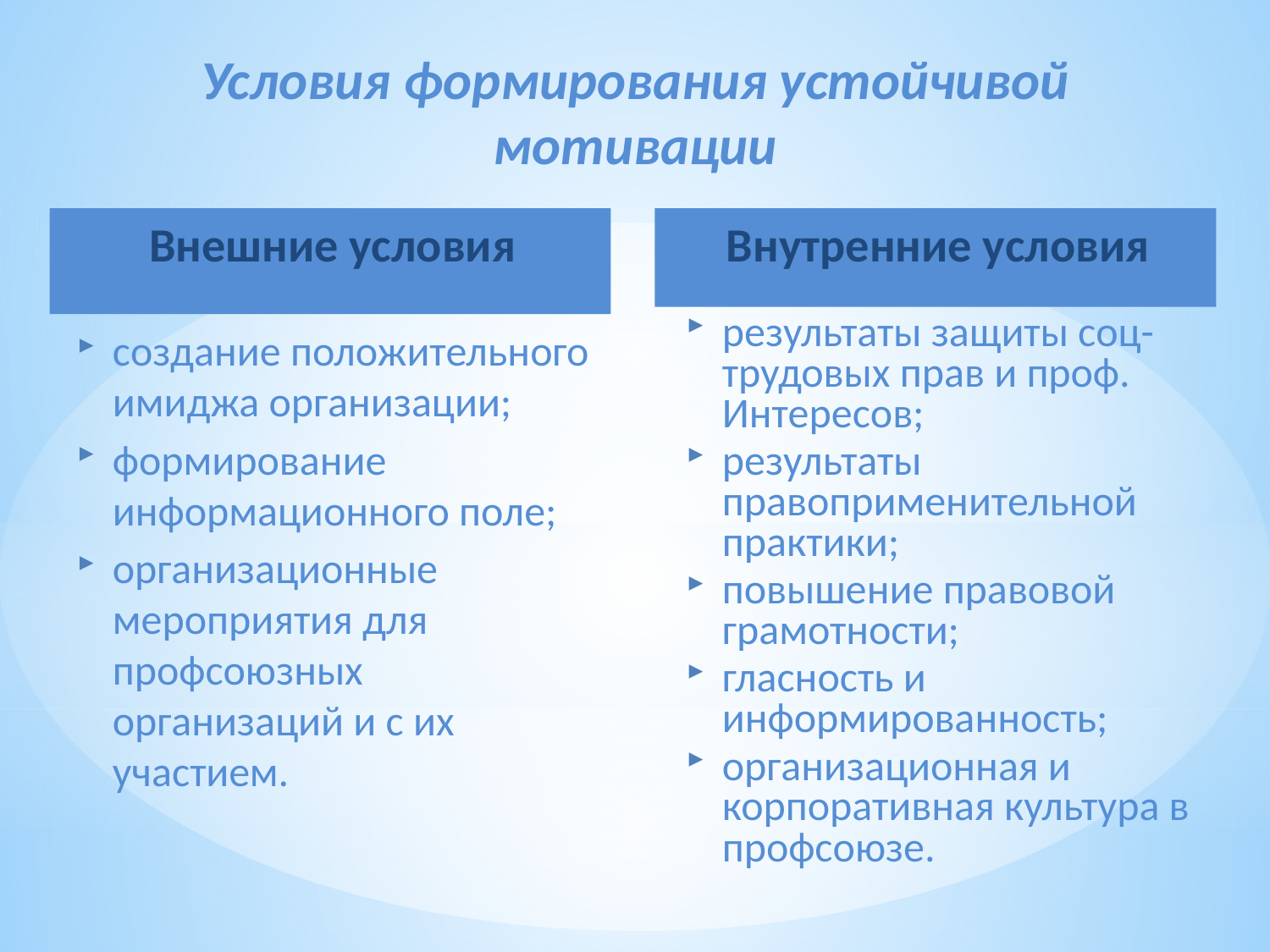

Условия формирования устойчивой мотивации
Внешние условия
Внутренние условия
результаты защиты соц-трудовых прав и проф. Интересов;
результаты правоприменительной практики;
повышение правовой грамотности;
гласность и информированность;
организационная и корпоративная культура в профсоюзе.

создание положительного имиджа организации;
формирование информационного поле;
организационные мероприятия для профсоюзных организаций и с их участием.